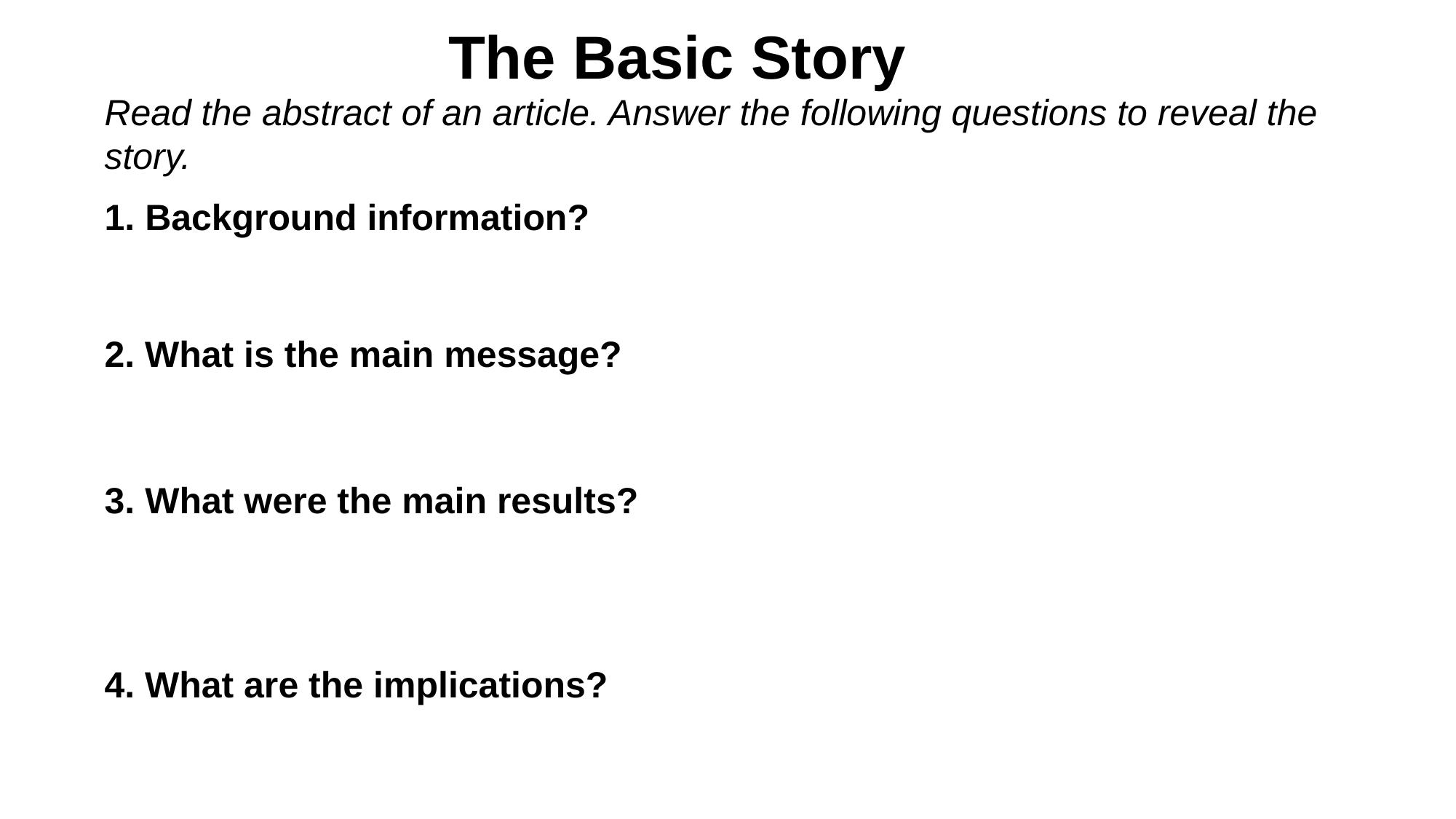

The Basic Story
Read the abstract of an article. Answer the following questions to reveal the story.
1. Background information?
2. What is the main message?
3. What were the main results?
4. What are the implications?